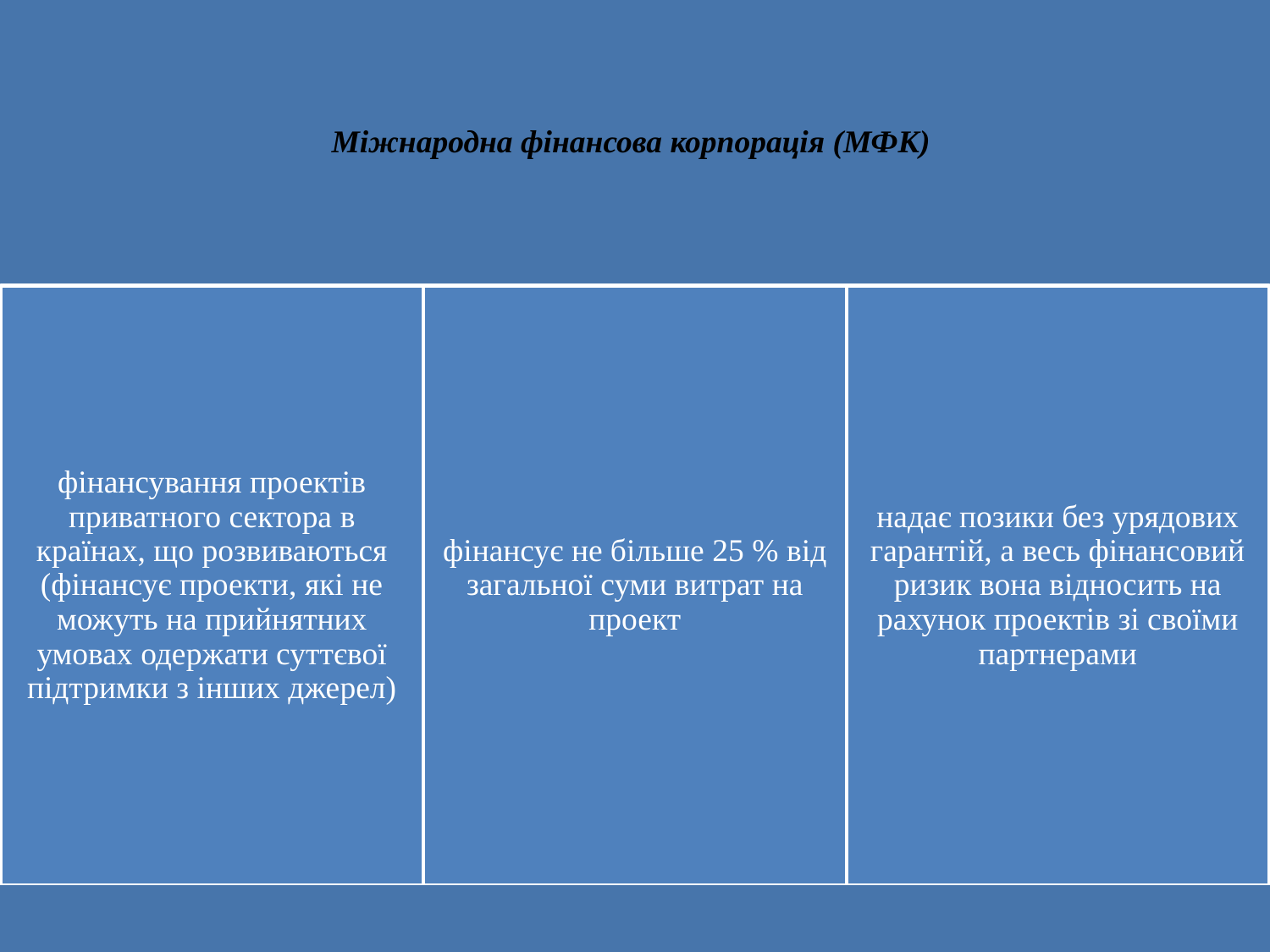

Міжнародна фінансова корпорація (МФК)
фінансування проектів приватного сектора в країнах, що розвиваються (фінансує проекти, які не можуть на прийнятних умовах одержати суттєвої підтримки з інших джерел)
фінансує не більше 25 % від загальної суми витрат на проект
надає позики без урядових гарантій, а весь фінансовий ризик вона відносить на рахунок проектів зі своїми партнерами